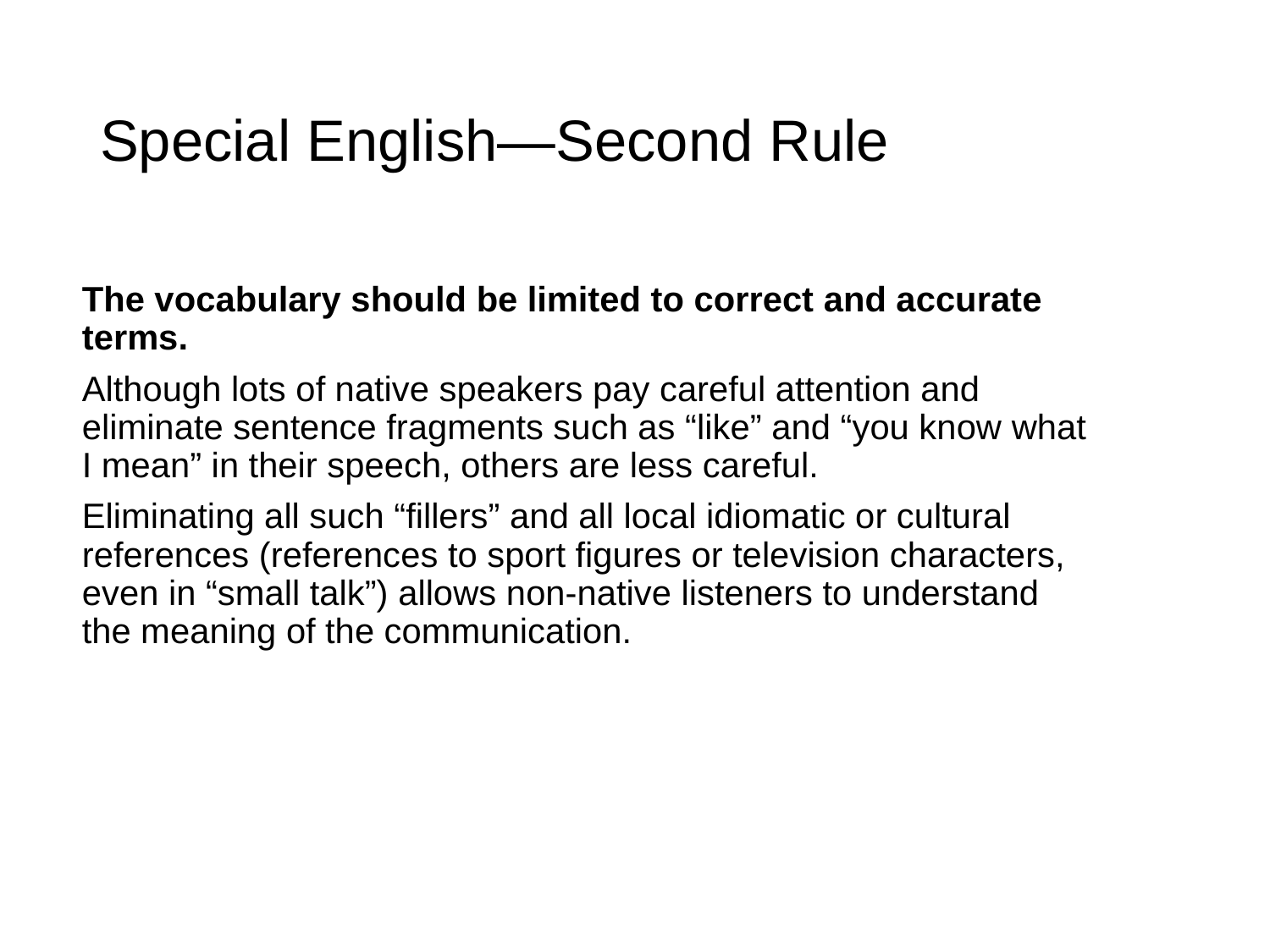

# Special English—Second Rule
The vocabulary should be limited to correct and accurate terms.
Although lots of native speakers pay careful attention and eliminate sentence fragments such as “like” and “you know what I mean” in their speech, others are less careful.
Eliminating all such “fillers” and all local idiomatic or cultural references (references to sport figures or television characters, even in “small talk”) allows non-native listeners to understand the meaning of the communication.